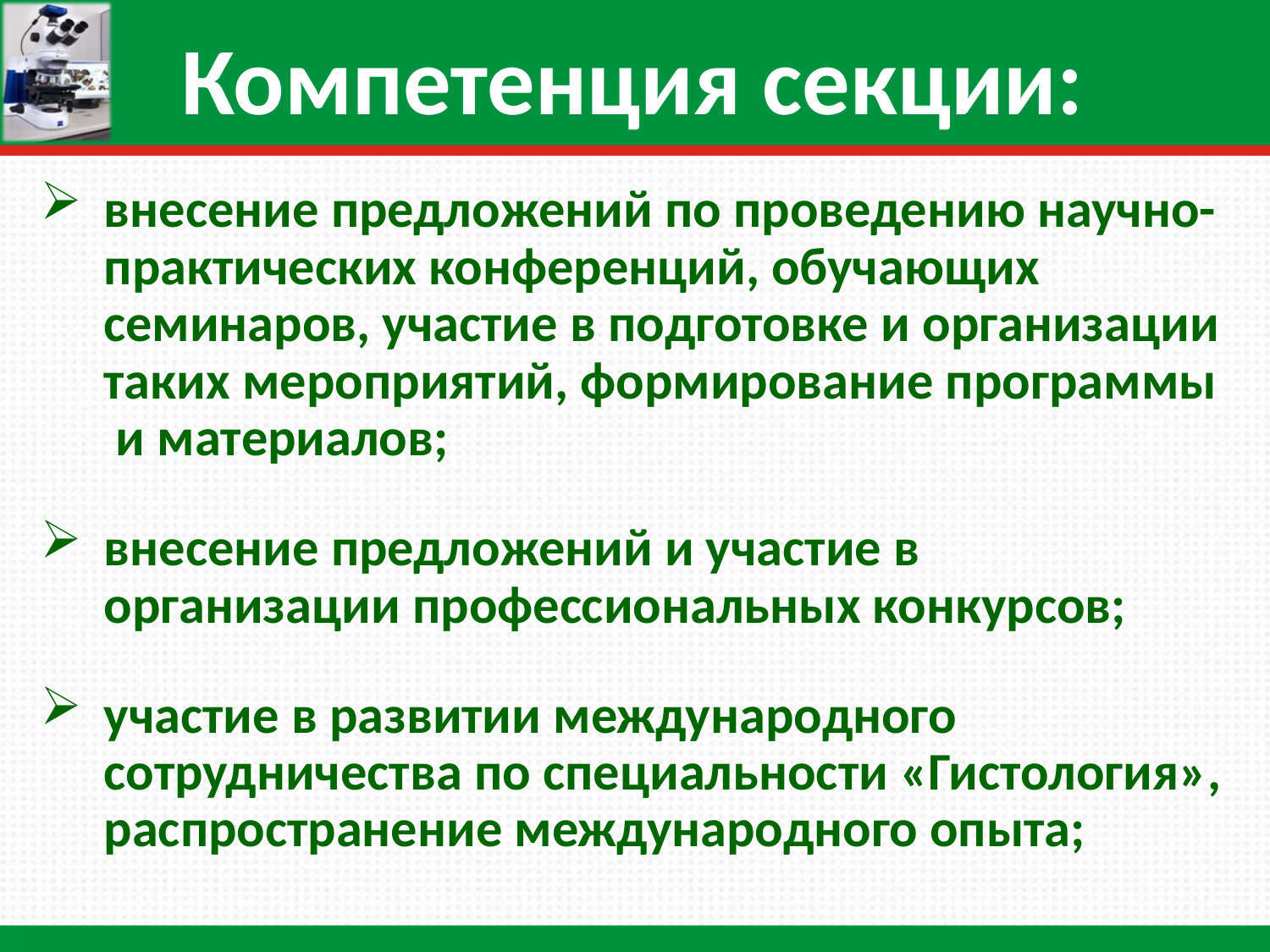

Компетенция секции:

внесение предложений по проведению научно-практических конференций, обучающих семинаров, участие в подготовке и организации таких мероприятий, формирование программы  и материалов;
внесение предложений и участие в организации профессиональных конкурсов;
участие в развитии международного сотрудничества по специальности «Гистология», распространение международного опыта;